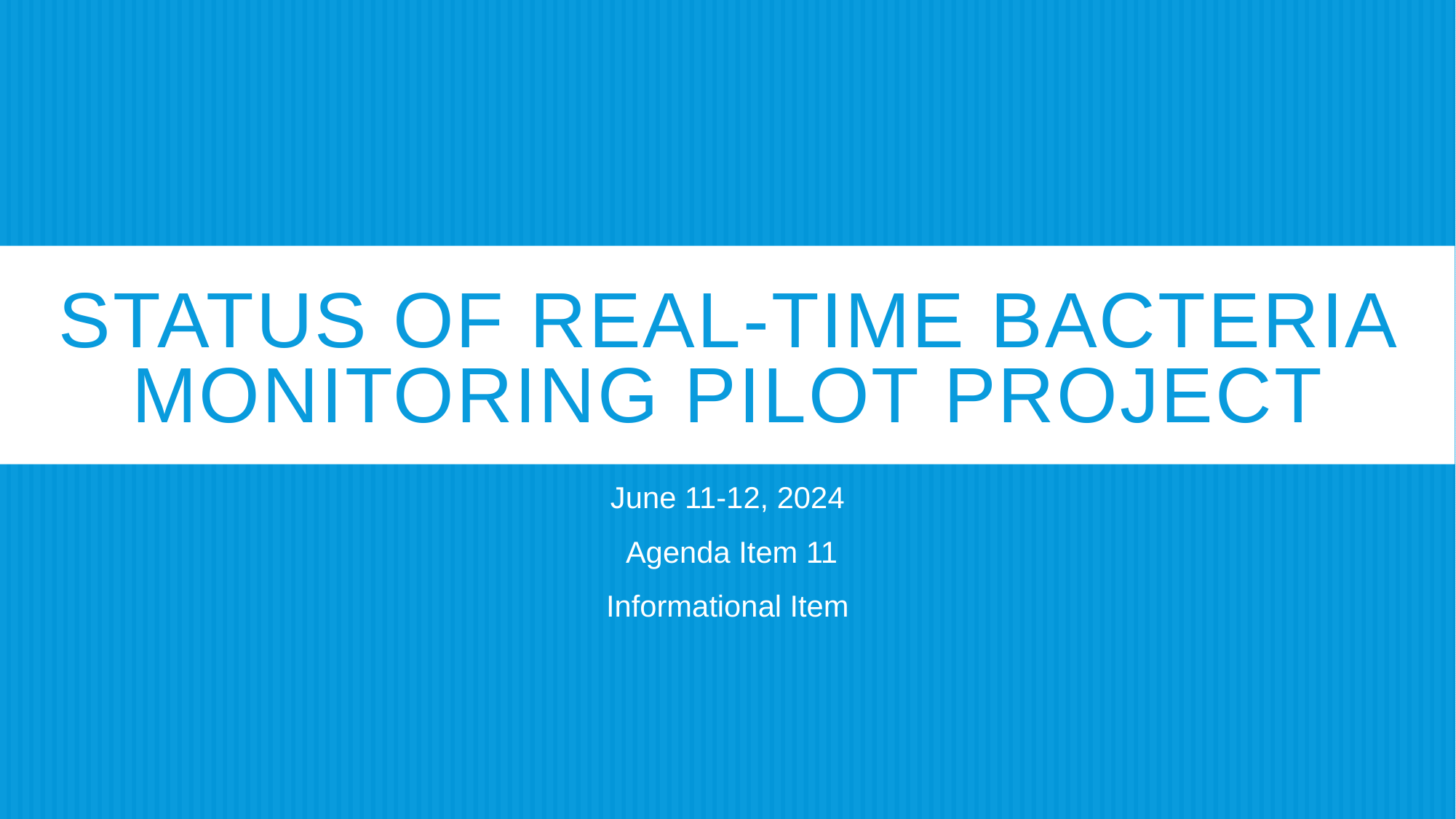

# Status of Real-Time Bacteria Monitoring Pilot PROJECT
June 11-12, 2024
 Agenda Item 11
Informational Item